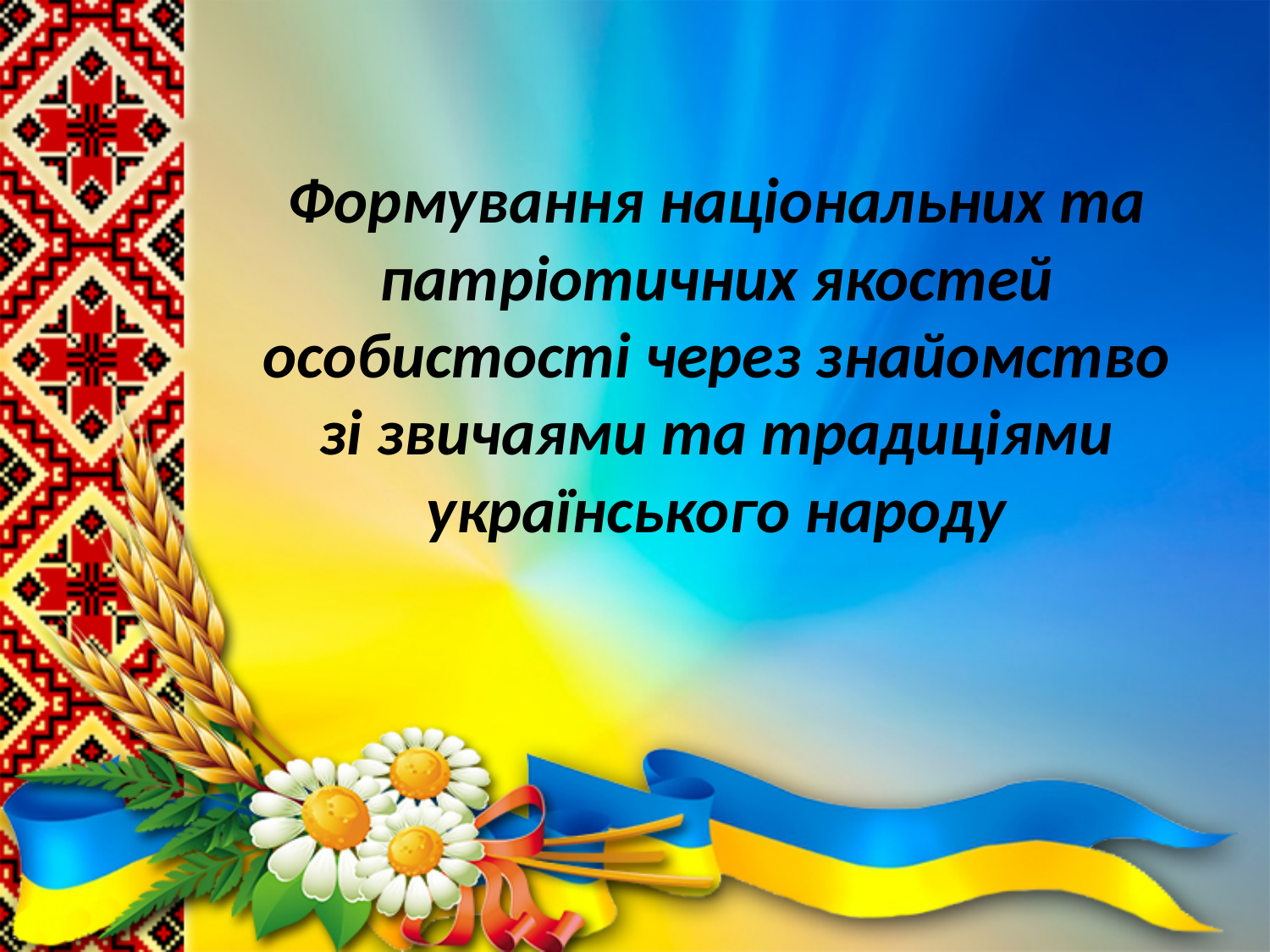

# Формування національних та патріотичних якостей особистості через знайомство зі звичаями та традиціями українського народу